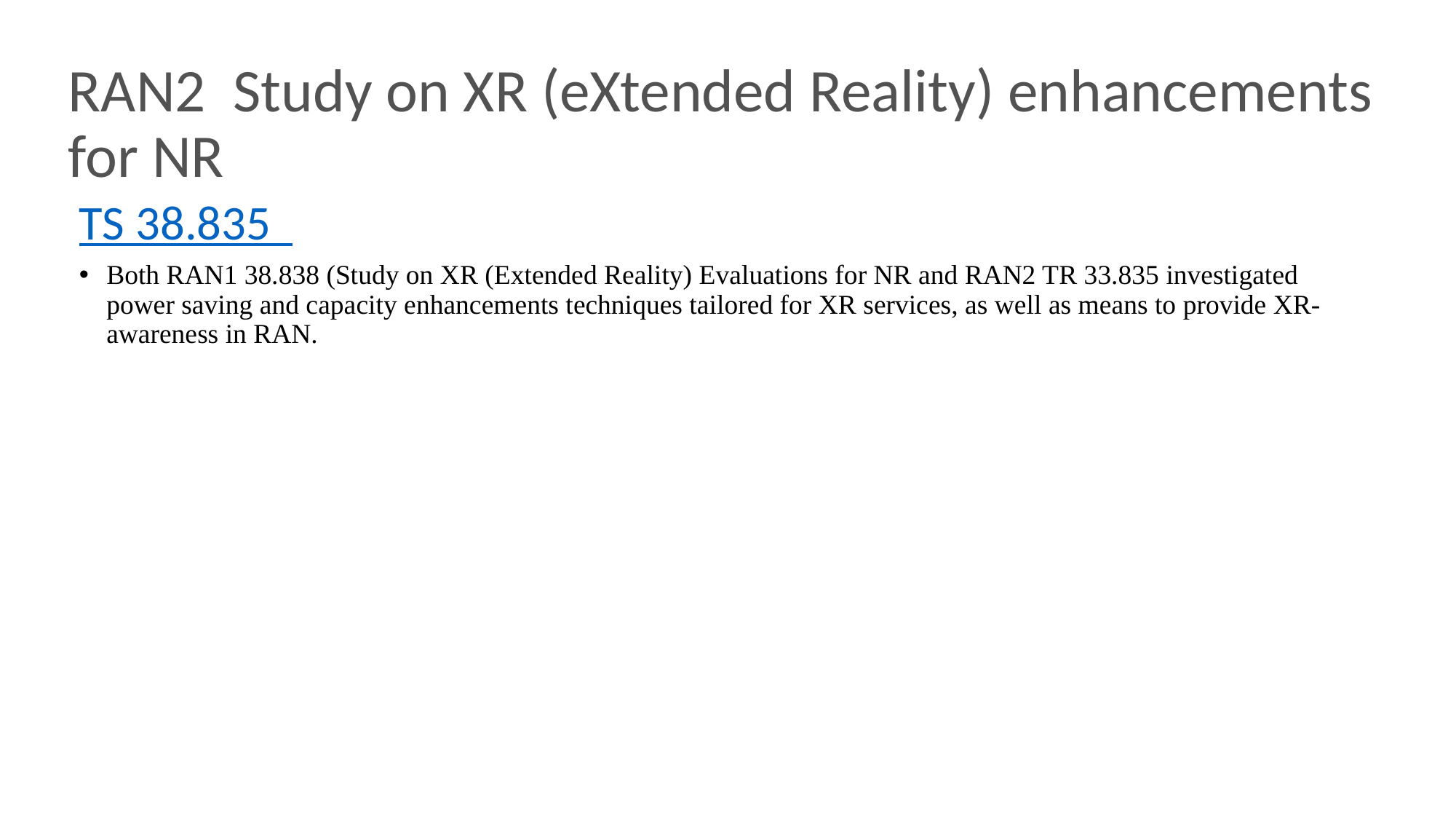

# RAN2  Study on XR (eXtended Reality) enhancements for NR
TS 38.835
Both RAN1 38.838 (Study on XR (Extended Reality) Evaluations for NR and RAN2 TR 33.835 investigated power saving and capacity enhancements techniques tailored for XR services, as well as means to provide XR-awareness in RAN.